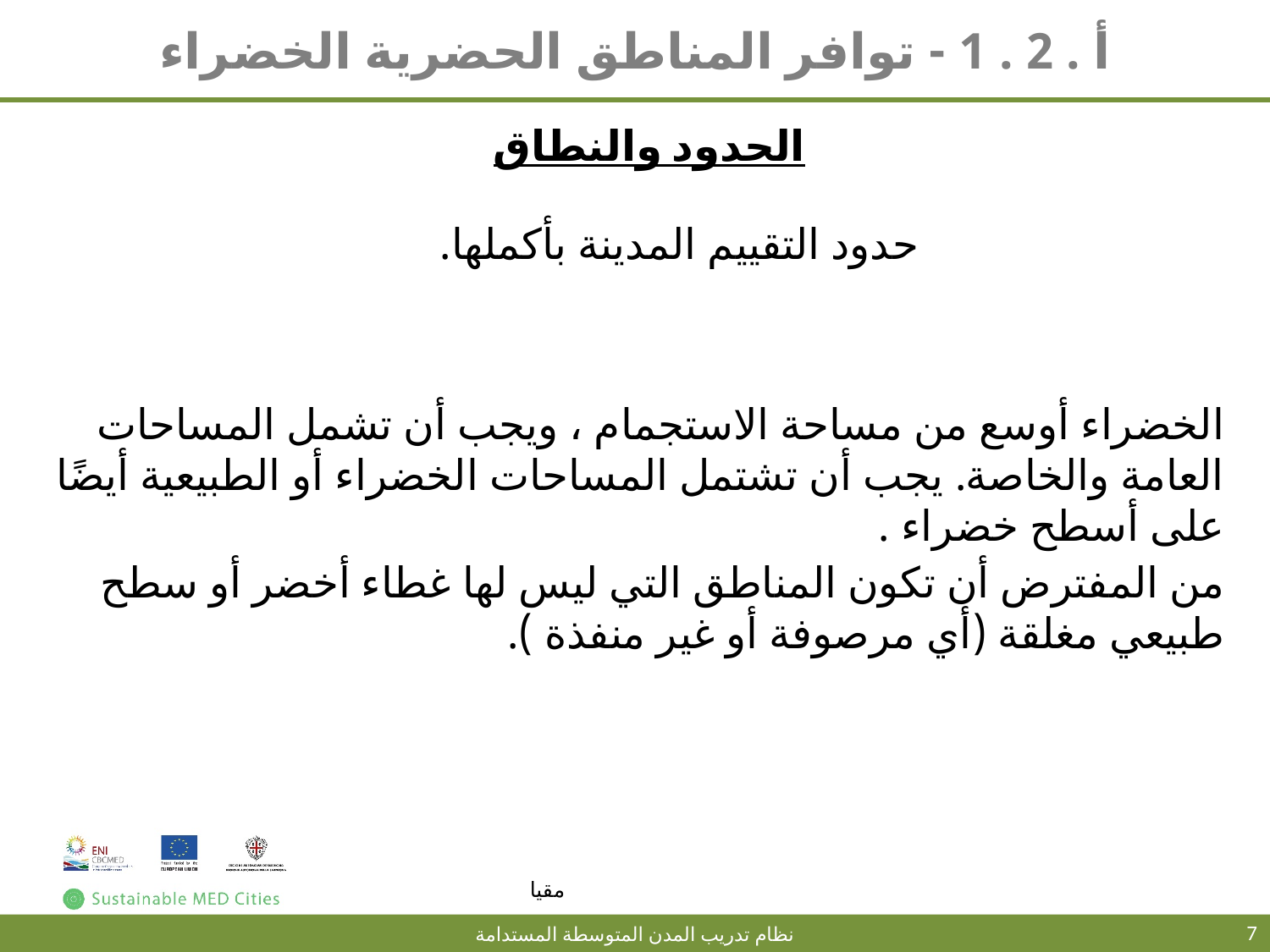

# أ . 2 . 1 - توافر المناطق الحضرية الخضراء
الحدود والنطاق
حدود التقييم المدينة بأكملها.

الخضراء أوسع من مساحة الاستجمام ، ويجب أن تشمل المساحات العامة والخاصة. يجب أن تشتمل المساحات الخضراء أو الطبيعية أيضًا على أسطح خضراء .
من المفترض أن تكون المناطق التي ليس لها غطاء أخضر أو سطح طبيعي مغلقة (أي مرصوفة أو غير منفذة ).

7